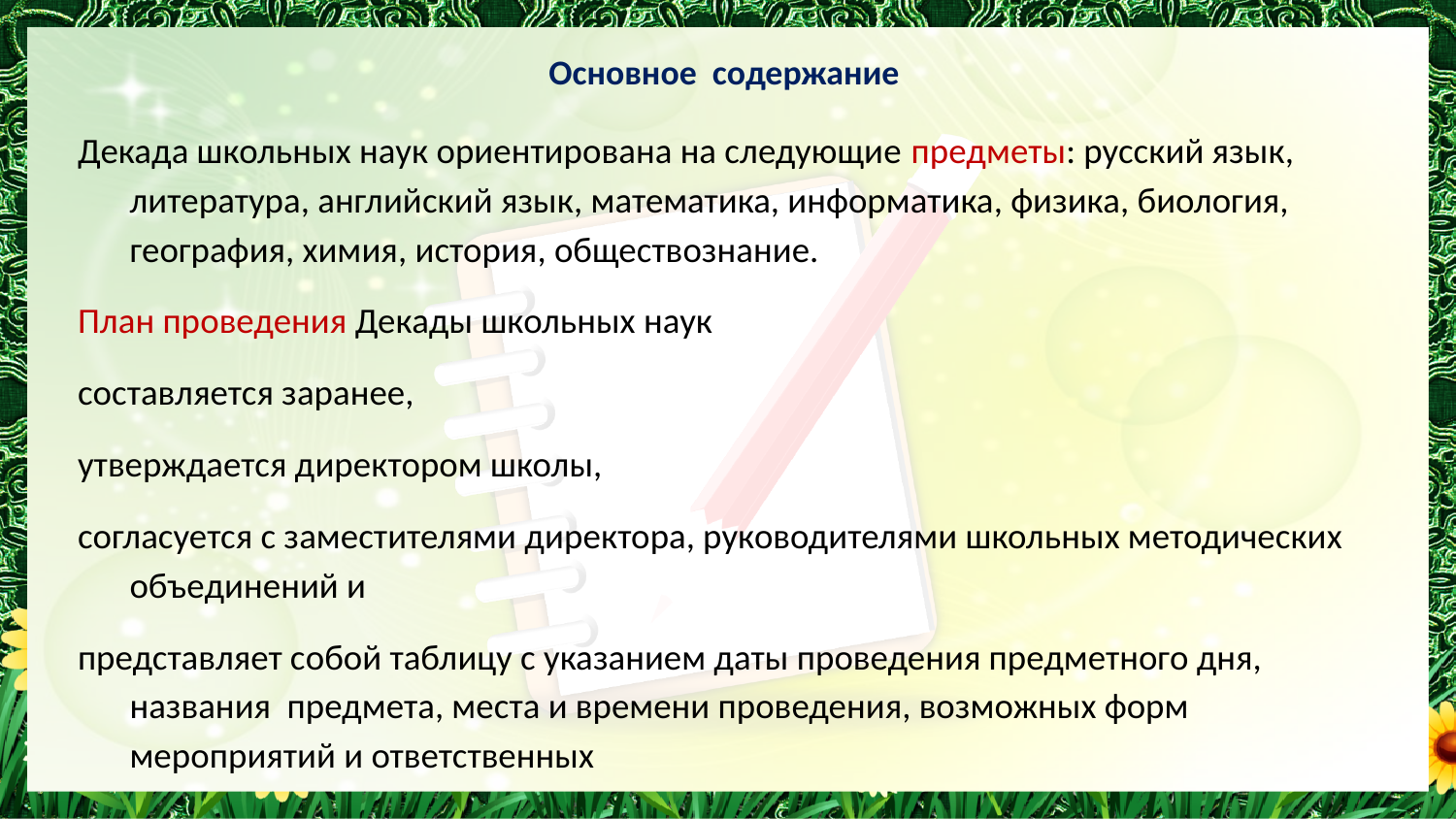

# Основное  содержание
Декада школьных наук ориентирована на следующие предметы: русский язык, литература, английский язык, математика, информатика, физика, биология, география, химия, история, обществознание.
План проведения Декады школьных наук
составляется заранее,
утверждается директором школы,
согласуется с заместителями директора, руководителями школьных методических объединений и
представляет собой таблицу с указанием даты проведения предметного дня, названия  предмета, места и времени проведения, возможных форм мероприятий и ответственных